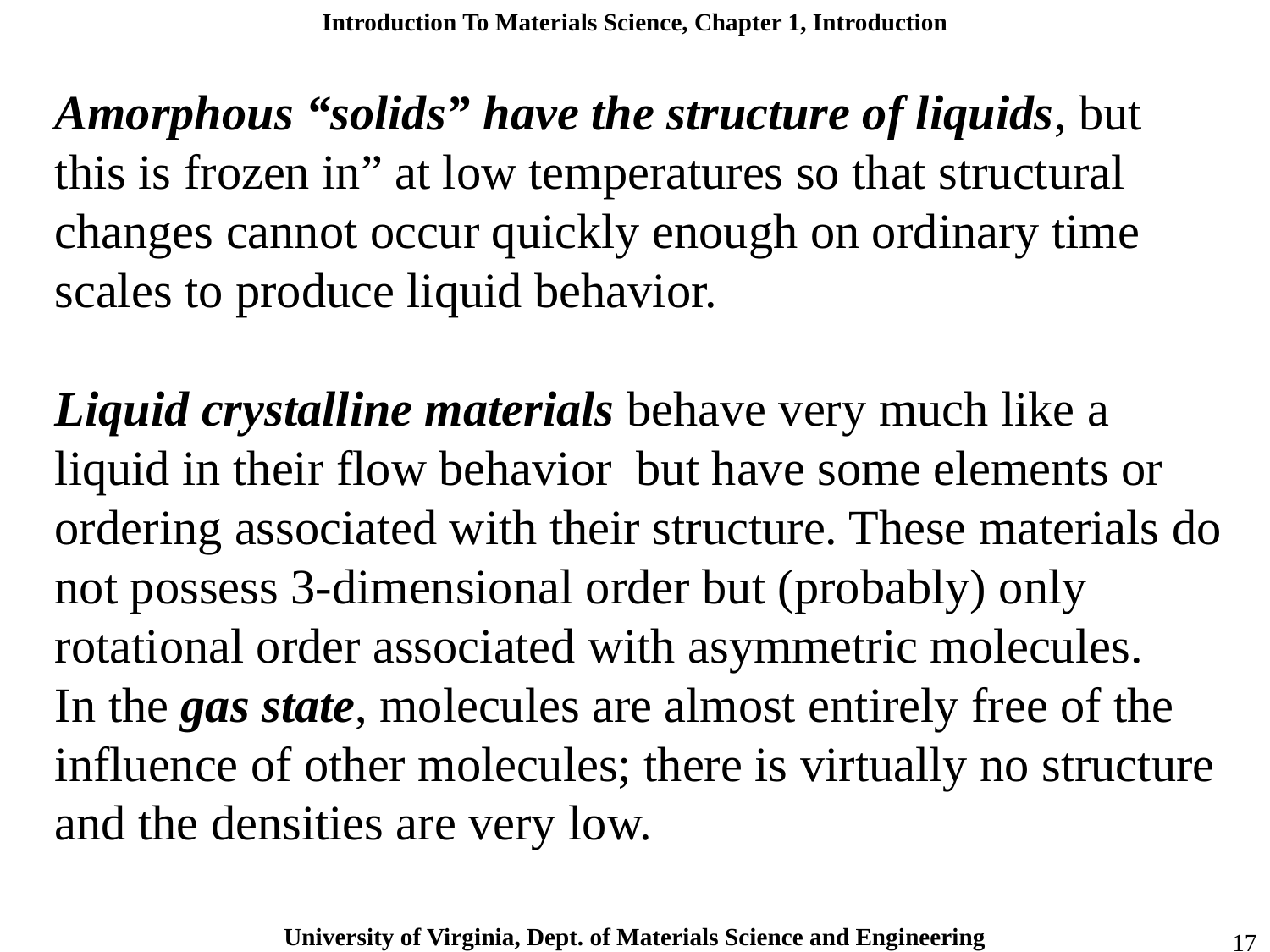

Amorphous “solids” have the structure of liquids, but this is frozen in” at low temperatures so that structural changes cannot occur quickly enough on ordinary time scales to produce liquid behavior.

Liquid crystalline materials behave very much like a liquid in their flow behavior  but have some elements or ordering associated with their structure. These materials do not possess 3-dimensional order but (probably) only rotational order associated with asymmetric molecules.
In the gas state, molecules are almost entirely free of the influence of other molecules; there is virtually no structure and the densities are very low.
17